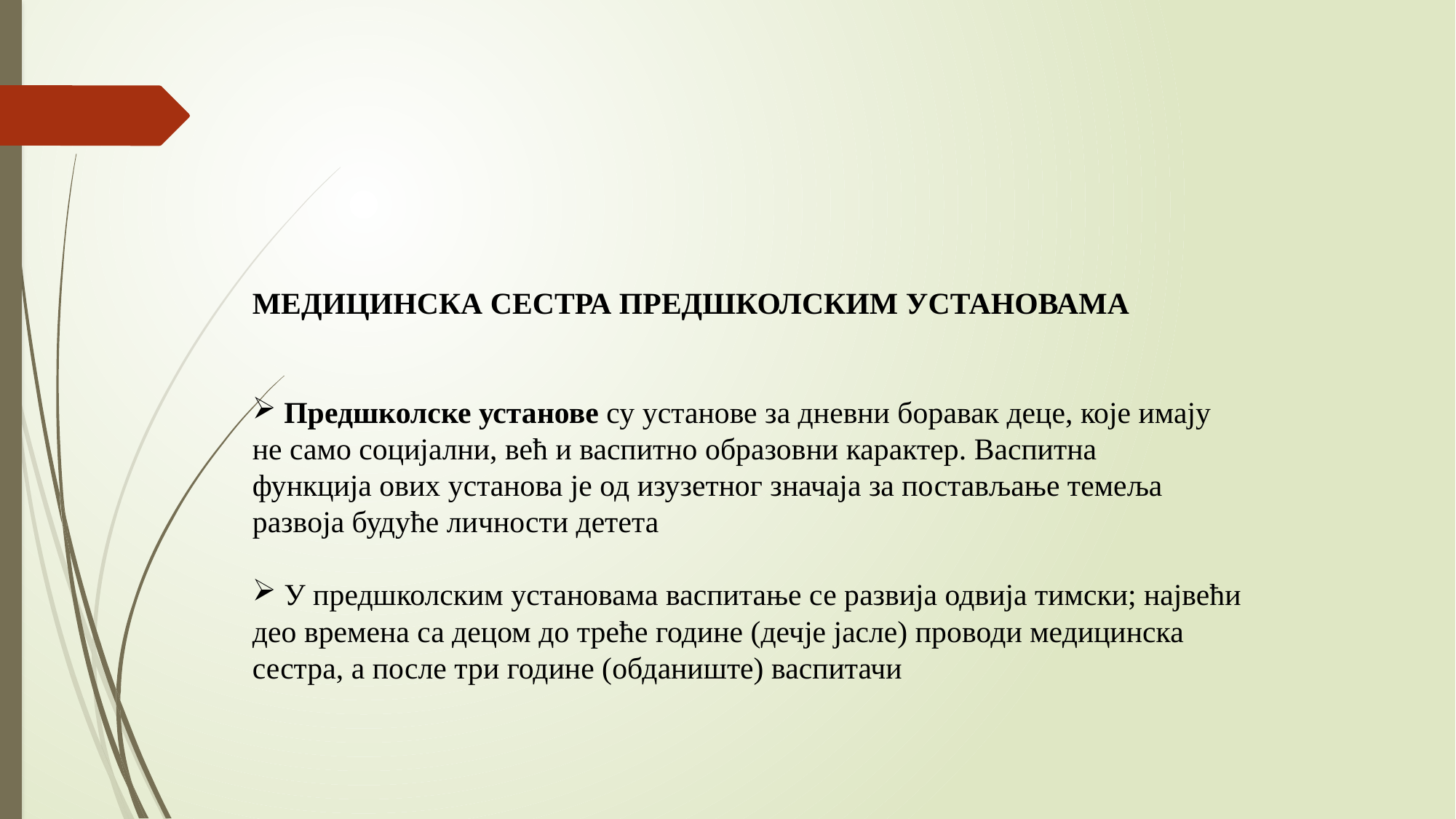

МЕДИЦИНСКА СЕСТРА ПРЕДШКОЛСКИМ УСТАНОВАМА

 Предшколске установе су установе за дневни боравак деце, које имају
не само социјални, већ и васпитно образовни карактер. Васпитна
функција ових установа је од изузетног значаја за постављање темеља
развоја будуће личности детета

 У предшколским установама васпитање се развија одвија тимски; највећи
део времена са децом до треће године (дечје јасле) проводи медицинска
сестра, а после три године (обданиште) васпитачи